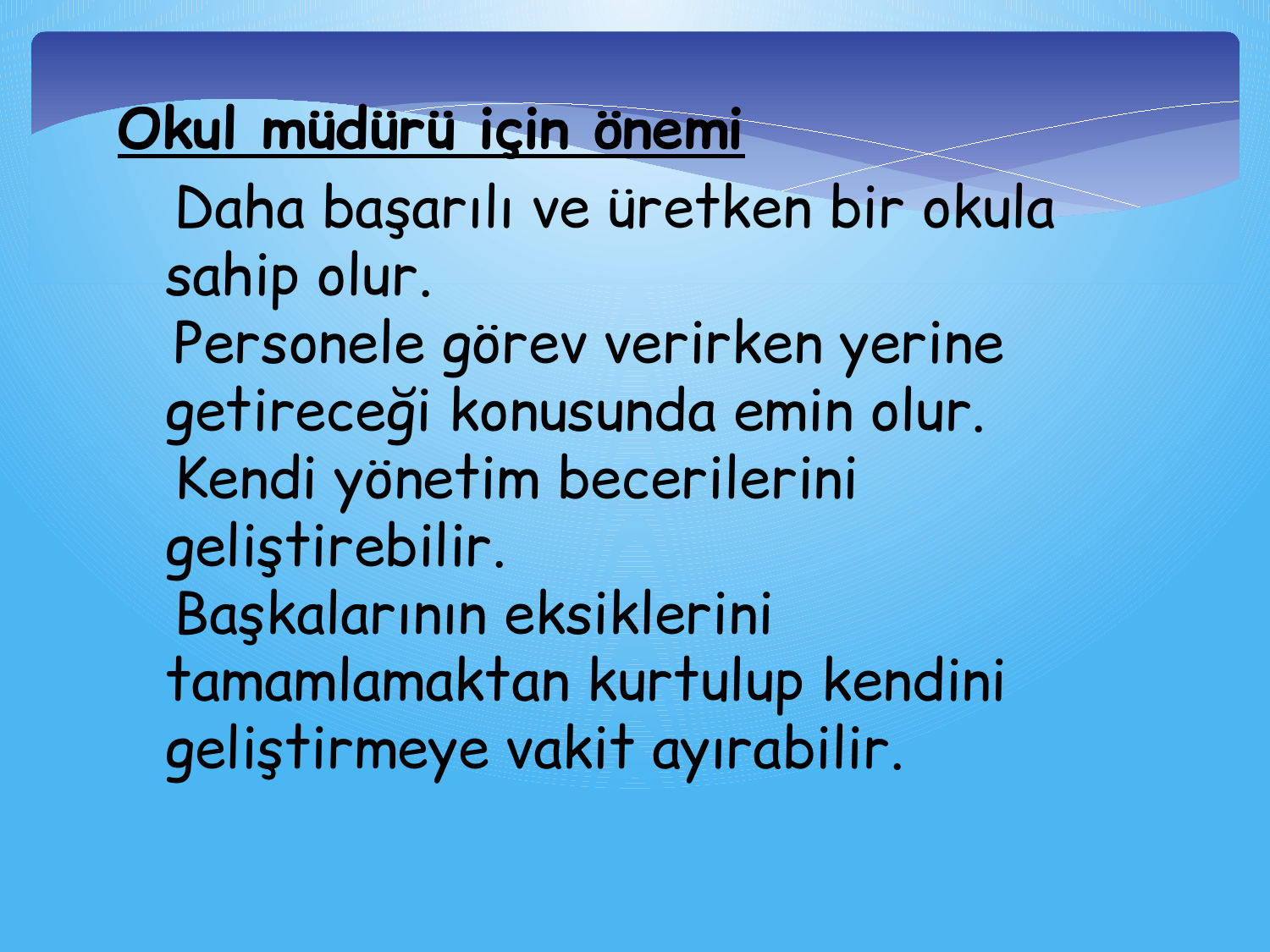

Okul müdürü için önemi
Daha başarılı ve üretken bir okula sahip olur.
Personele görev verirken yerine getireceği konusunda emin olur.
Kendi yönetim becerilerini geliştirebilir.
Başkalarının eksiklerini tamamlamaktan kurtulup kendini geliştirmeye vakit ayırabilir.